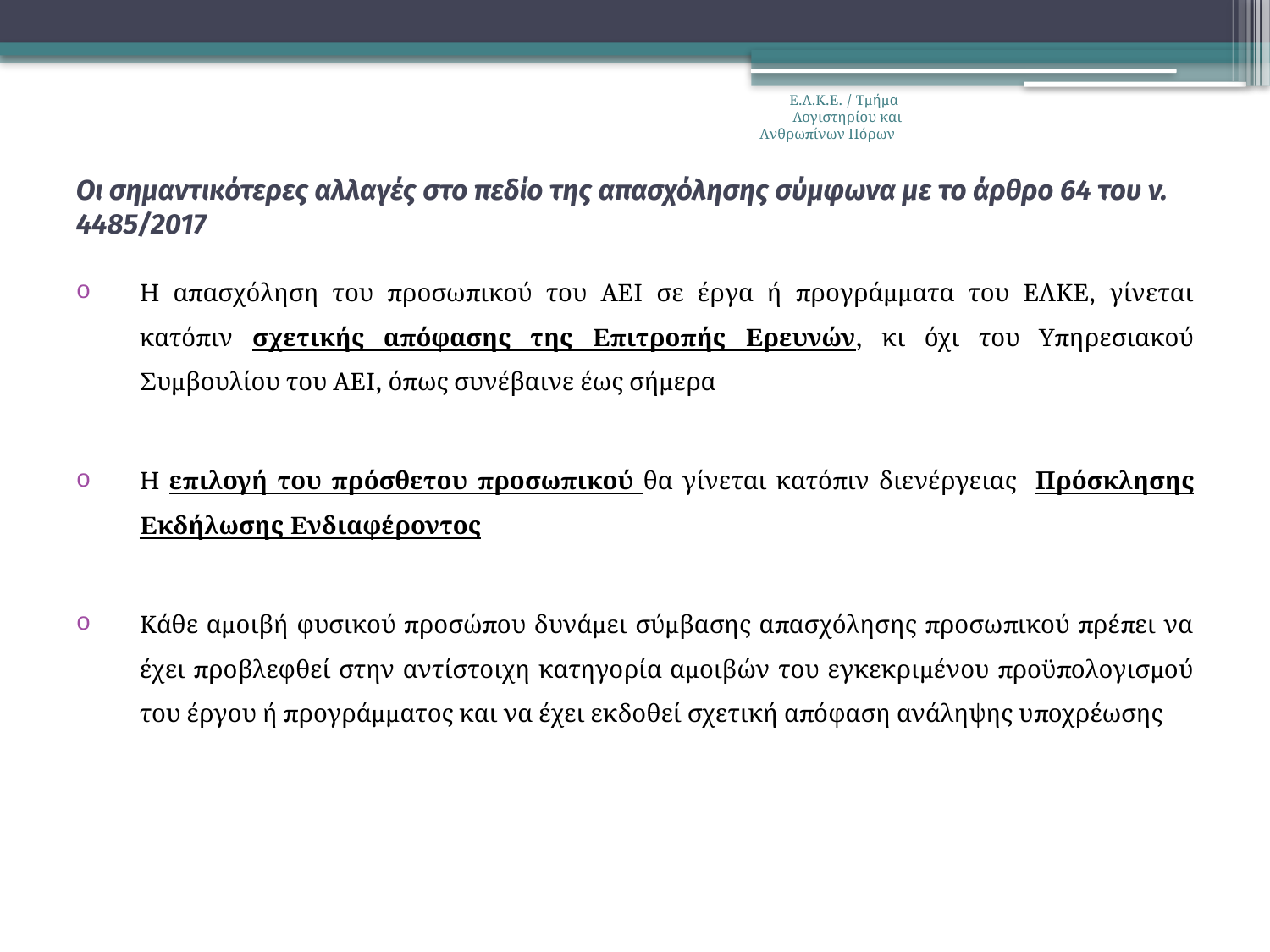

Ε.Λ.Κ.Ε. / Τμήμα  Λογιστηρίου και Ανθρωπίνων Πόρων
# Οι σημαντικότερες αλλαγές στο πεδίο της απασχόλησης σύμφωνα με το άρθρο 64 του ν. 4485/2017
Η απασχόληση του προσωπικού του ΑΕΙ σε έργα ή προγράμματα του ΕΛΚΕ, γίνεται κατόπιν σχετικής απόφασης της Επιτροπής Ερευνών, κι όχι του Υπηρεσιακού Συμβουλίου του ΑΕΙ, όπως συνέβαινε έως σήμερα

Η επιλογή του πρόσθετου προσωπικού θα γίνεται κατόπιν διενέργειας  Πρόσκλησης Εκδήλωσης Ενδιαφέροντος

Κάθε αμοιβή φυσικού προσώπου δυνάμει σύμβασης απασχόλησης προσωπικού πρέπει να έχει προβλεφθεί στην αντίστοιχη κατηγορία αμοιβών του εγκεκριμένου προϋπολογισμού του έργου ή προγράμματος και να έχει εκδοθεί σχετική απόφαση ανάληψης υποχρέωσης